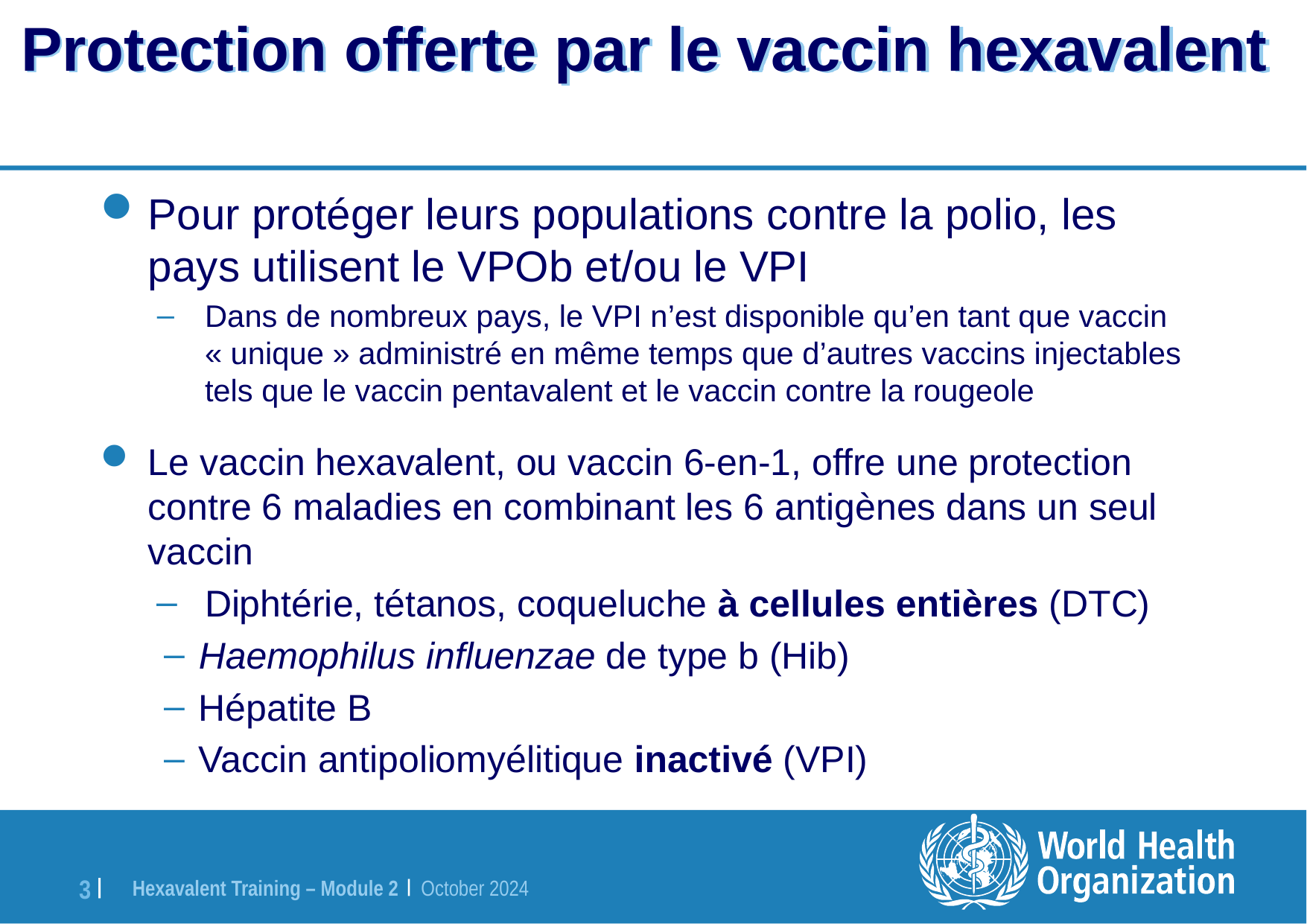

# Protection offerte par le vaccin hexavalent
Pour protéger leurs populations contre la polio, les pays utilisent le VPOb et/ou le VPI
Dans de nombreux pays, le VPI n’est disponible qu’en tant que vaccin « unique » administré en même temps que d’autres vaccins injectables tels que le vaccin pentavalent et le vaccin contre la rougeole
Le vaccin hexavalent, ou vaccin 6-en-1, offre une protection contre 6 maladies en combinant les 6 antigènes dans un seul vaccin
Diphtérie, tétanos, coqueluche à cellules entières (DTC)
Haemophilus influenzae de type b (Hib)
Hépatite B
Vaccin antipoliomyélitique inactivé (VPI)